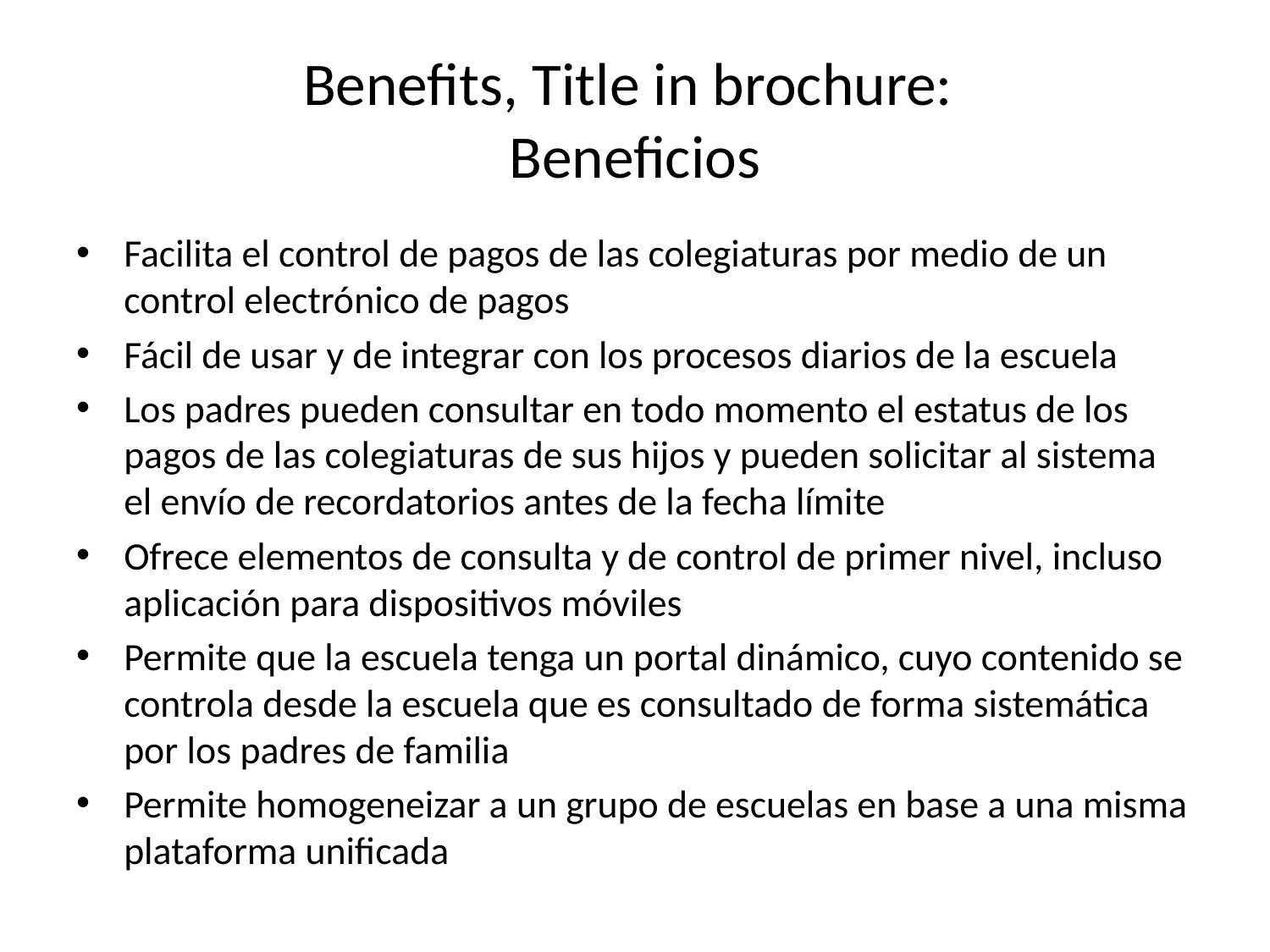

# Benefits, Title in brochure: Beneficios
Facilita el control de pagos de las colegiaturas por medio de un control electrónico de pagos
Fácil de usar y de integrar con los procesos diarios de la escuela
Los padres pueden consultar en todo momento el estatus de los pagos de las colegiaturas de sus hijos y pueden solicitar al sistema el envío de recordatorios antes de la fecha límite
Ofrece elementos de consulta y de control de primer nivel, incluso aplicación para dispositivos móviles
Permite que la escuela tenga un portal dinámico, cuyo contenido se controla desde la escuela que es consultado de forma sistemática por los padres de familia
Permite homogeneizar a un grupo de escuelas en base a una misma plataforma unificada